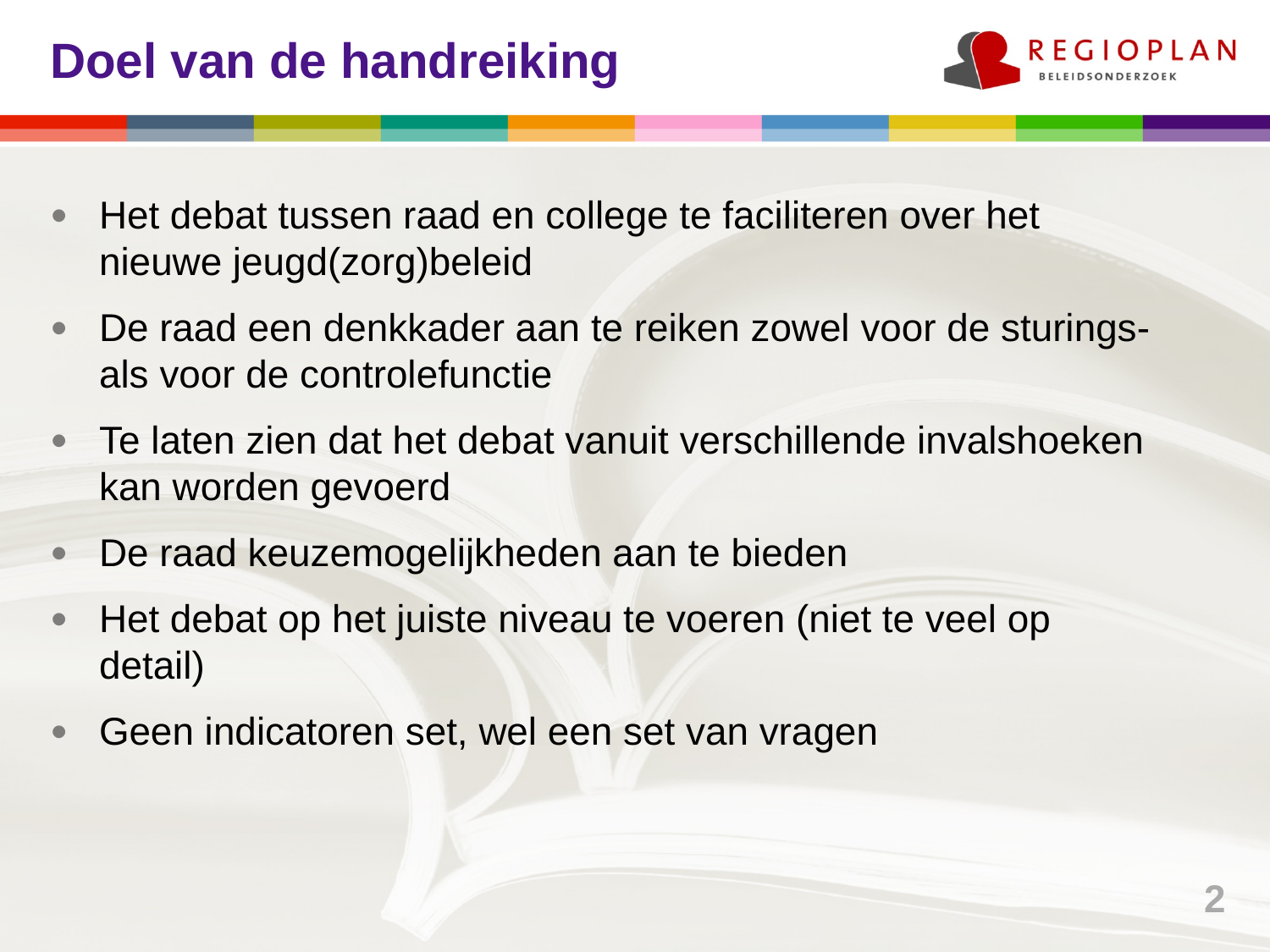

# Doel van de handreiking
Het debat tussen raad en college te faciliteren over het nieuwe jeugd(zorg)beleid
De raad een denkkader aan te reiken zowel voor de sturings- als voor de controlefunctie
Te laten zien dat het debat vanuit verschillende invalshoeken kan worden gevoerd
De raad keuzemogelijkheden aan te bieden
Het debat op het juiste niveau te voeren (niet te veel op detail)
Geen indicatoren set, wel een set van vragen
2